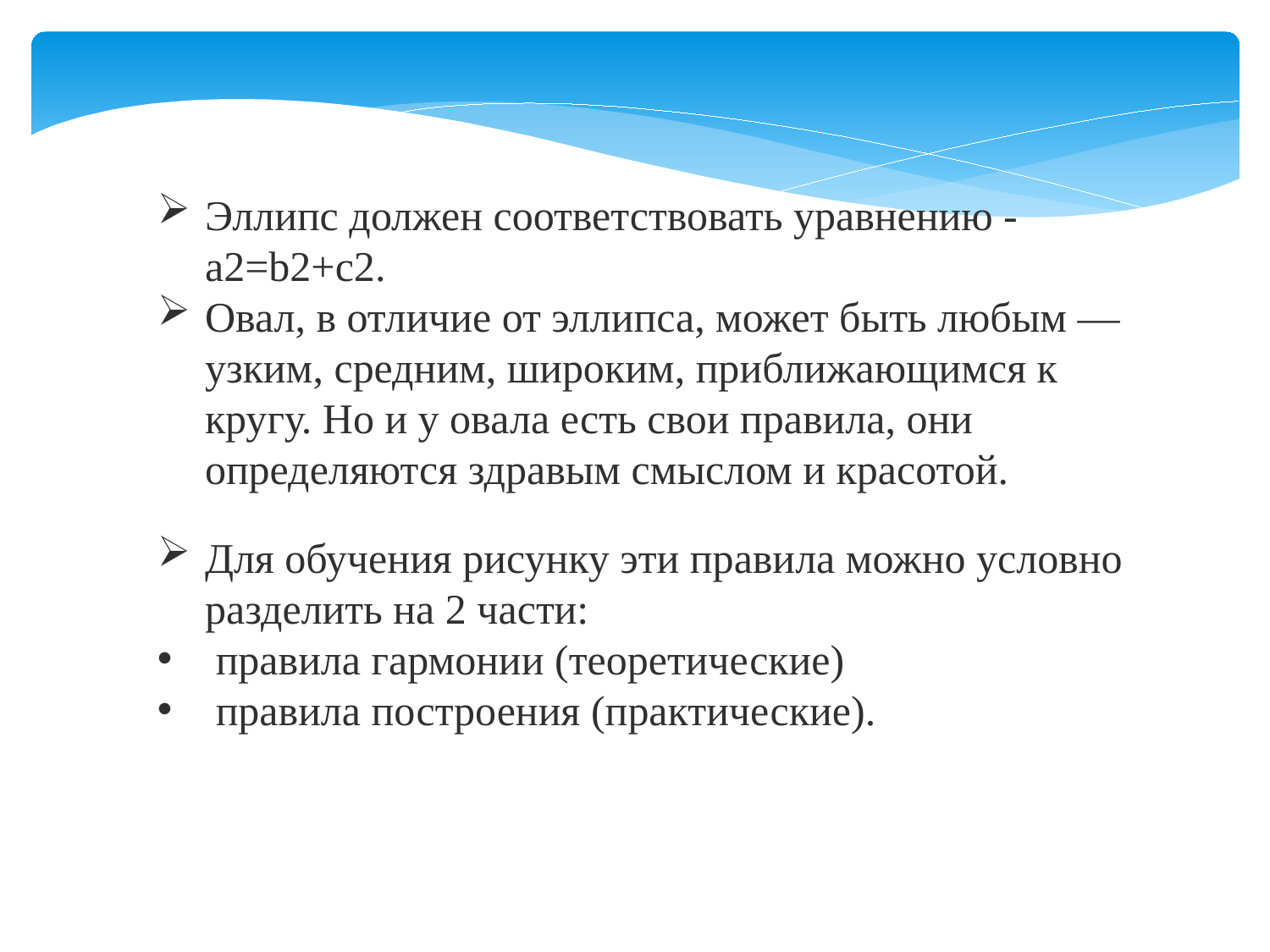

Эллипс должен соответствовать уравнению -  a2=b2+c2.
Овал, в отличие от эллипса, может быть любым — узким, средним, широким, приближающимся к кругу. Но и у овала есть свои правила, они определяются здравым смыслом и красотой.

Для обучения рисунку эти правила можно условно разделить на 2 части:
 правила гармонии (теоретические)
 правила построения (практические).